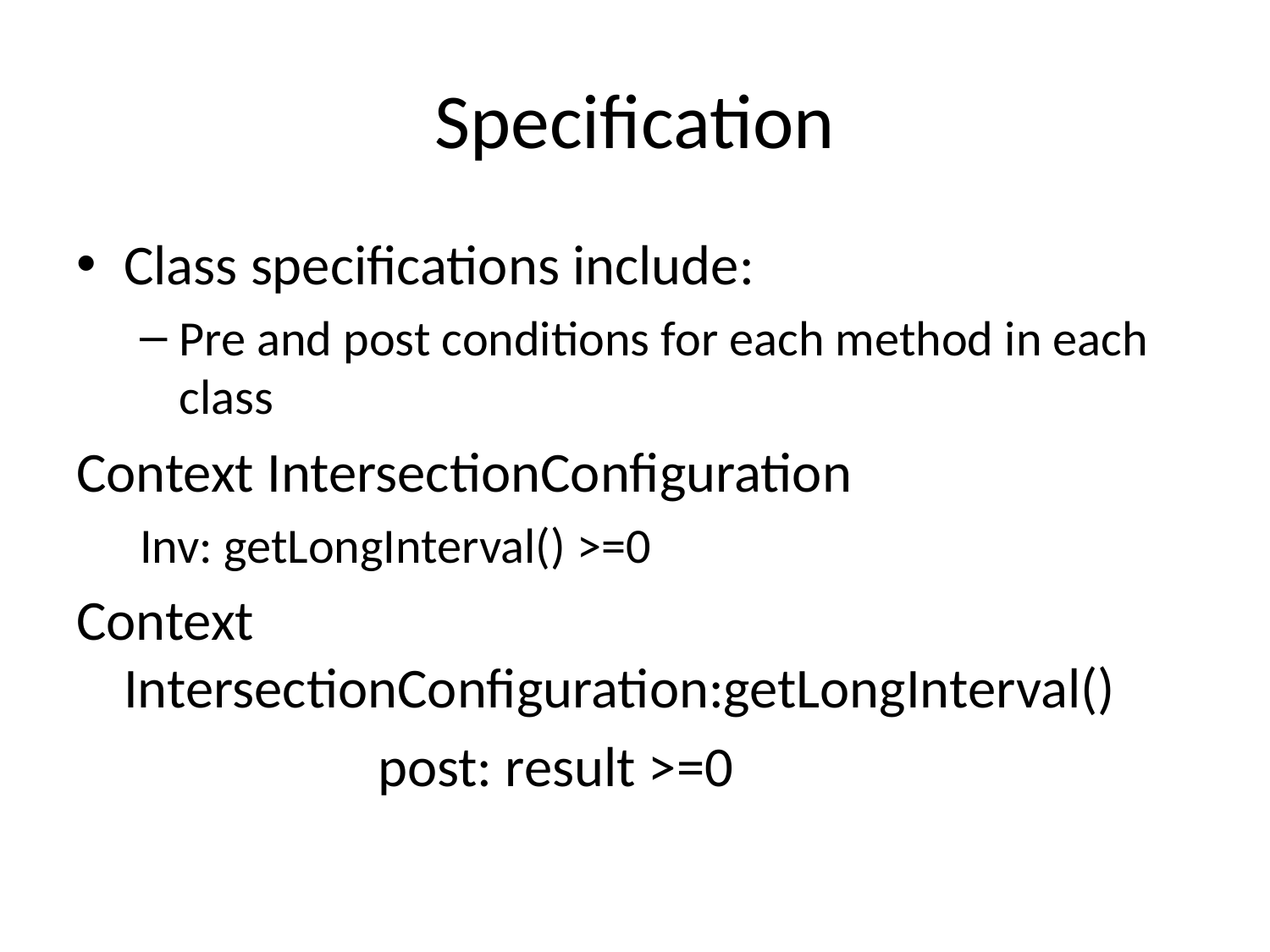

# Specification
Class specifications include:
Pre and post conditions for each method in each class
Context IntersectionConfiguration
Inv: getLongInterval() >=0
Context IntersectionConfiguration:getLongInterval()
			post: result >=0